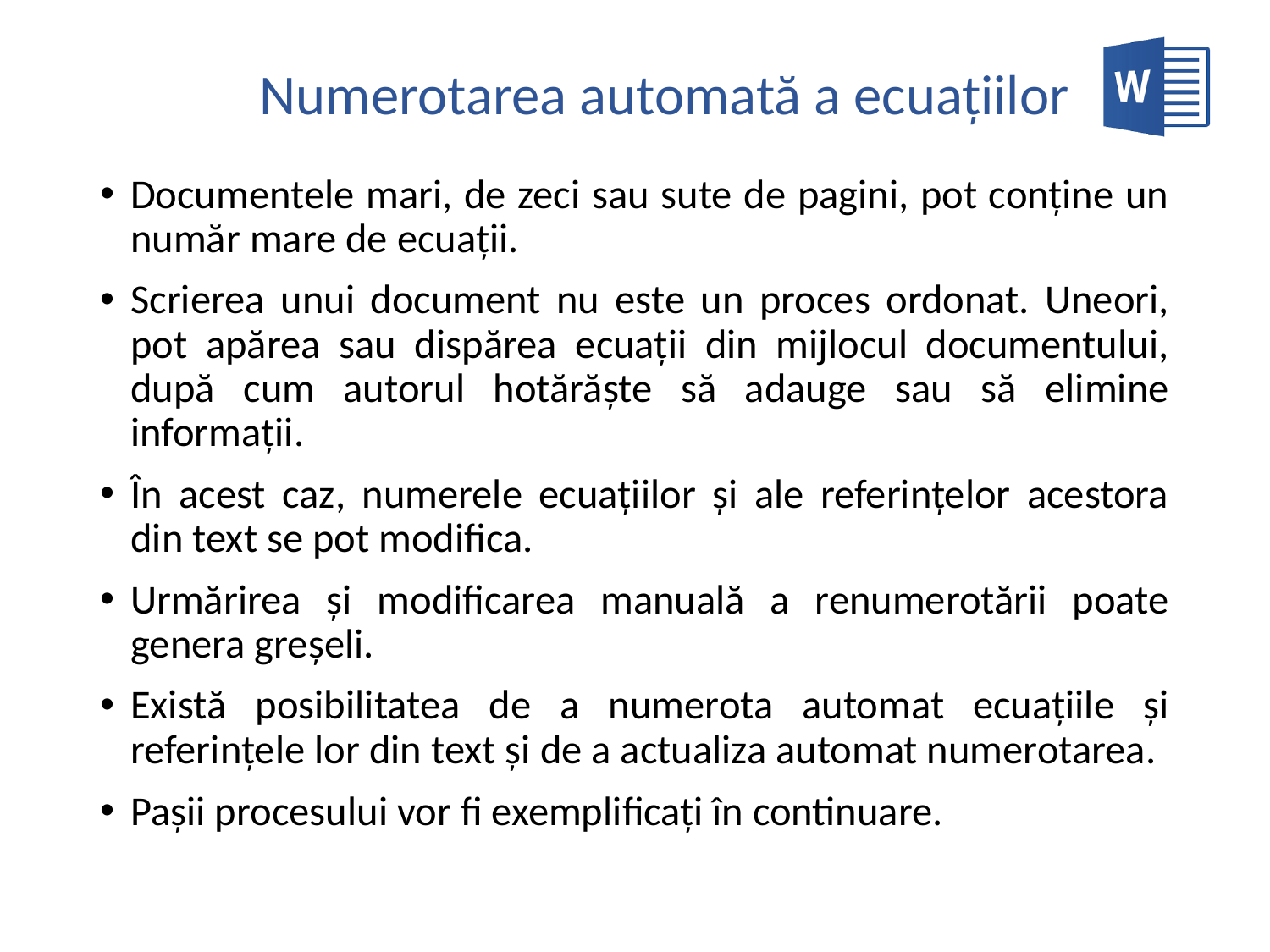

# Numerotarea automată a ecuațiilor
Documentele mari, de zeci sau sute de pagini, pot conține un număr mare de ecuații.
Scrierea unui document nu este un proces ordonat. Uneori, pot apărea sau dispărea ecuații din mijlocul documentului, după cum autorul hotărăște să adauge sau să elimine informații.
În acest caz, numerele ecuațiilor și ale referințelor acestora din text se pot modifica.
Urmărirea și modificarea manuală a renumerotării poate genera greșeli.
Există posibilitatea de a numerota automat ecuațiile și referințele lor din text și de a actualiza automat numerotarea.
Pașii procesului vor fi exemplificați în continuare.